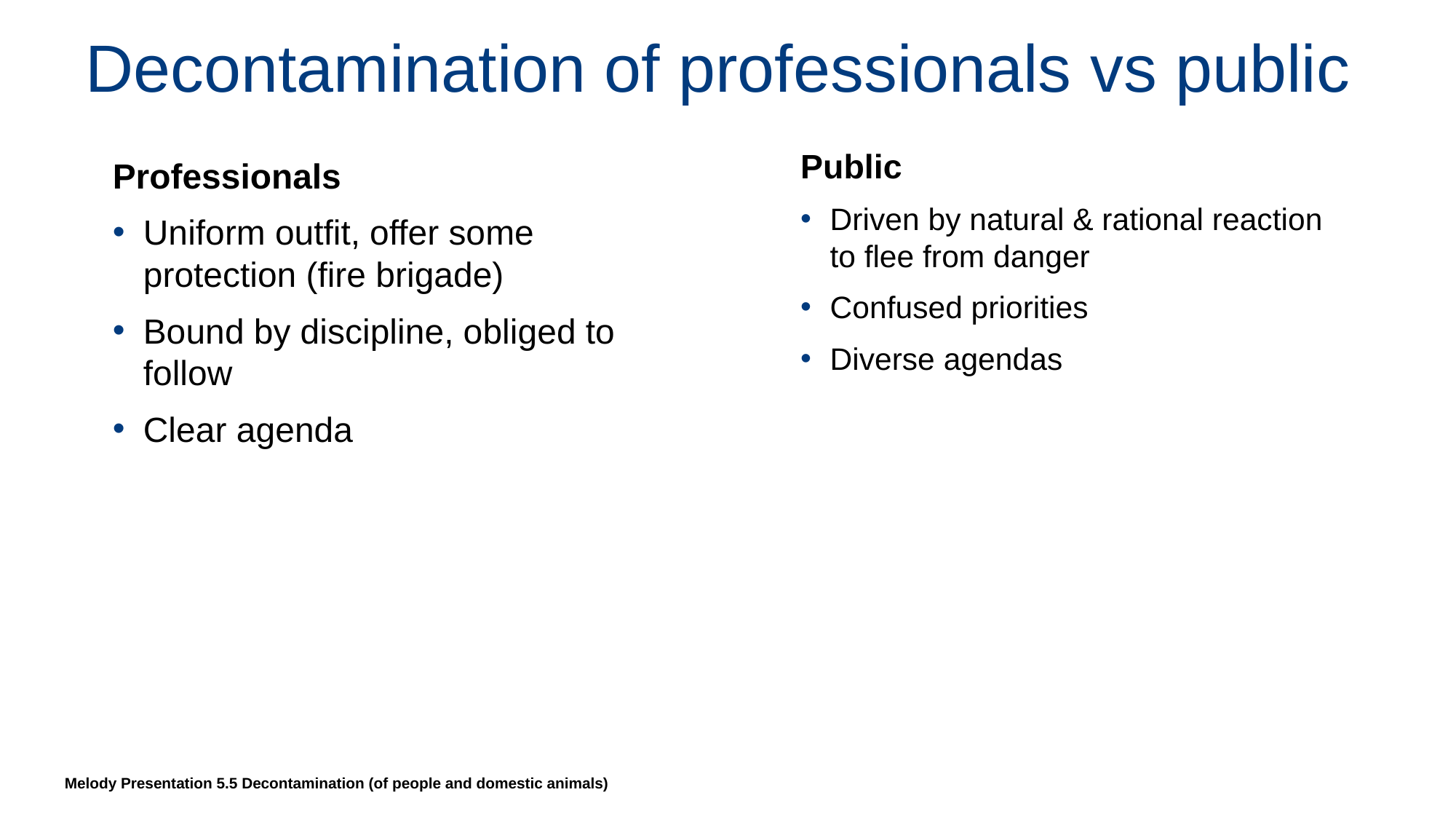

# Decontamination of professionals vs public
Public
Driven by natural & rational reaction to flee from danger
Confused priorities
Diverse agendas

Professionals
Uniform outfit, offer some protection (fire brigade)
Bound by discipline, obliged to follow
Clear agenda

Melody Presentation 5.5 Decontamination (of people and domestic animals)